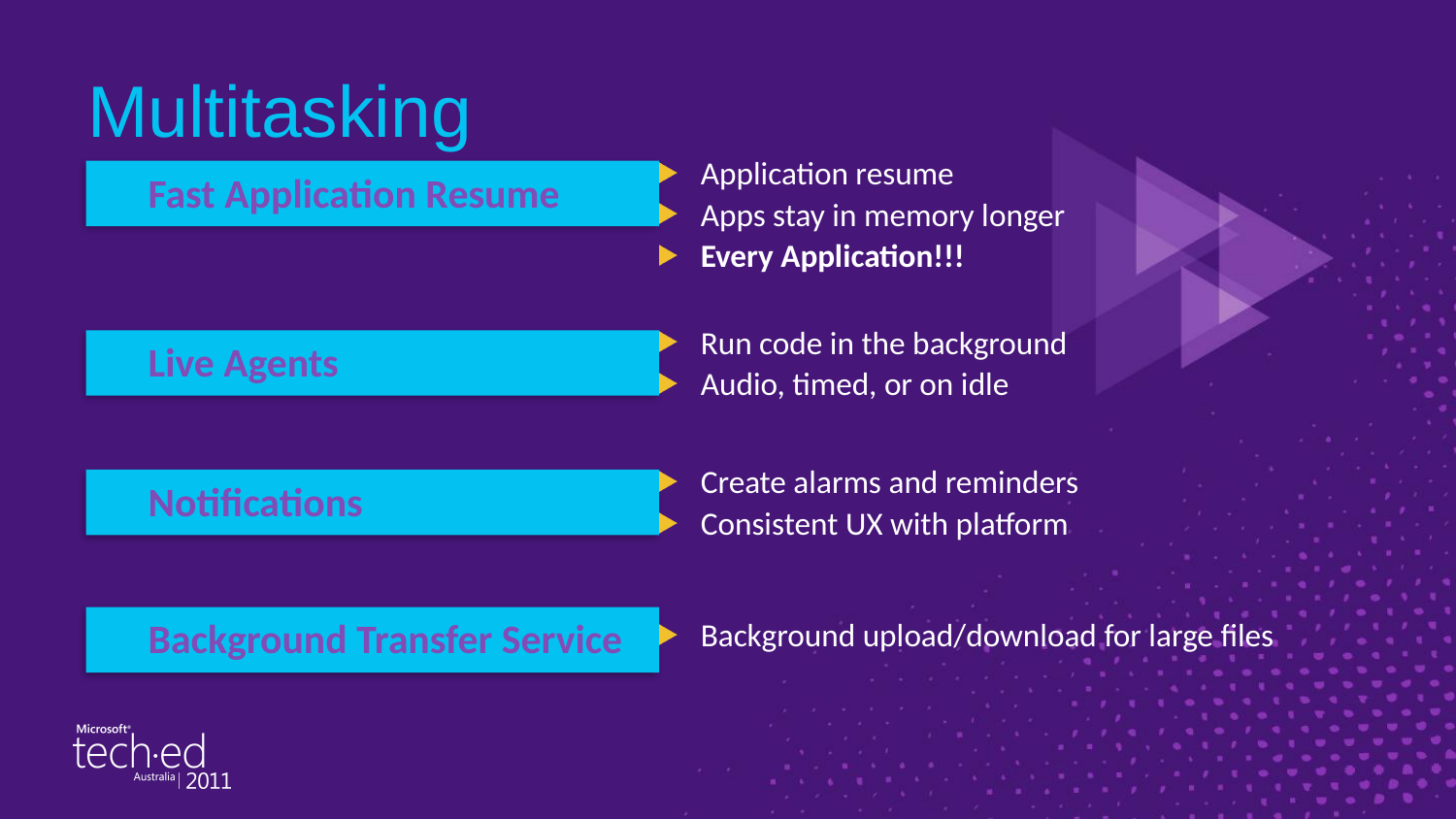

# Multitasking
Application resume
Apps stay in memory longer
Every Application!!!
Fast Application Resume
Run code in the background
Audio, timed, or on idle
Live Agents
Create alarms and reminders
Consistent UX with platform
Notifications
Background Transfer Service
Background upload/download for large files